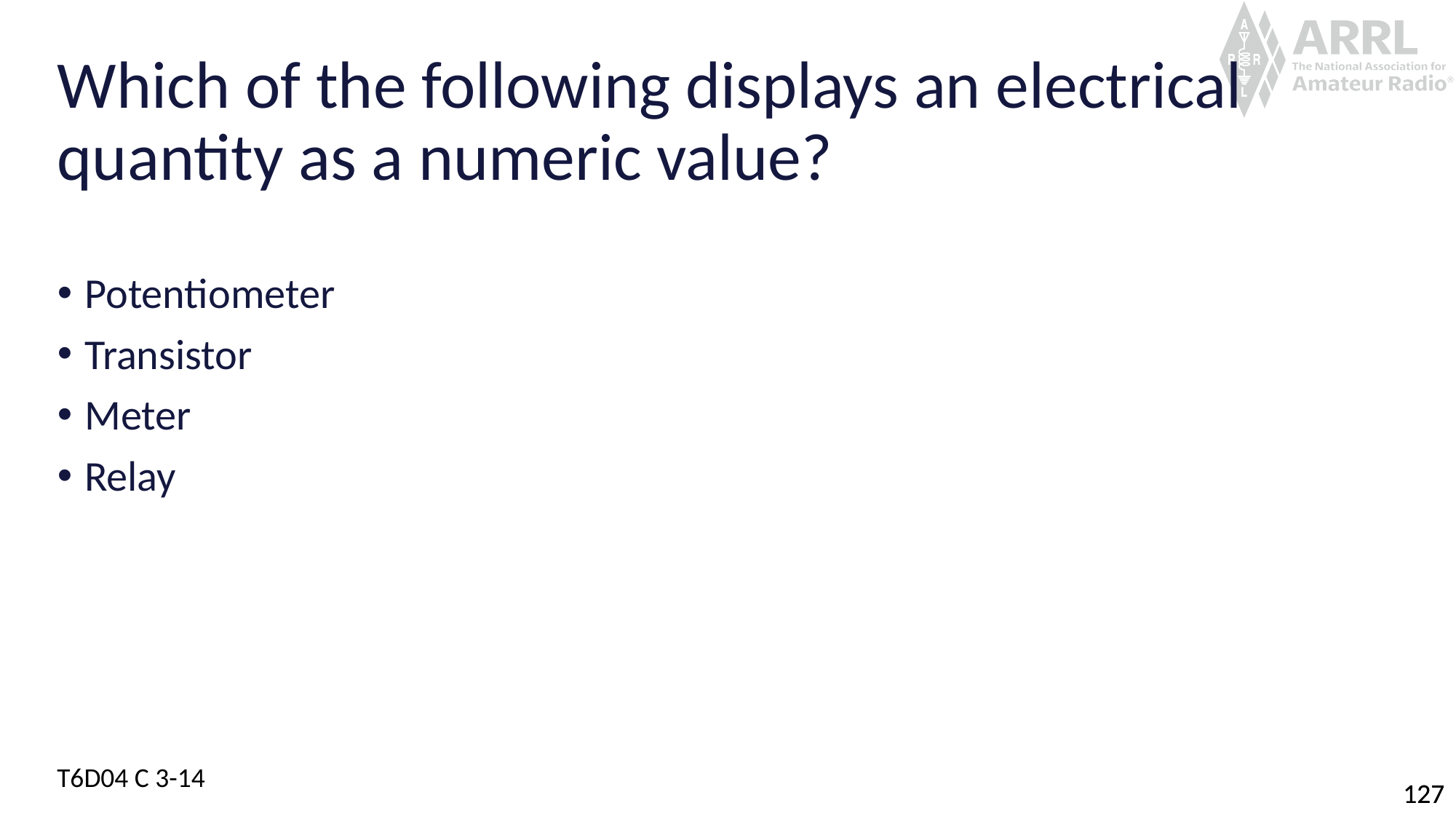

# Which of the following displays an electrical quantity as a numeric value?
Potentiometer
Transistor
Meter
Relay
T6D04 C 3-14